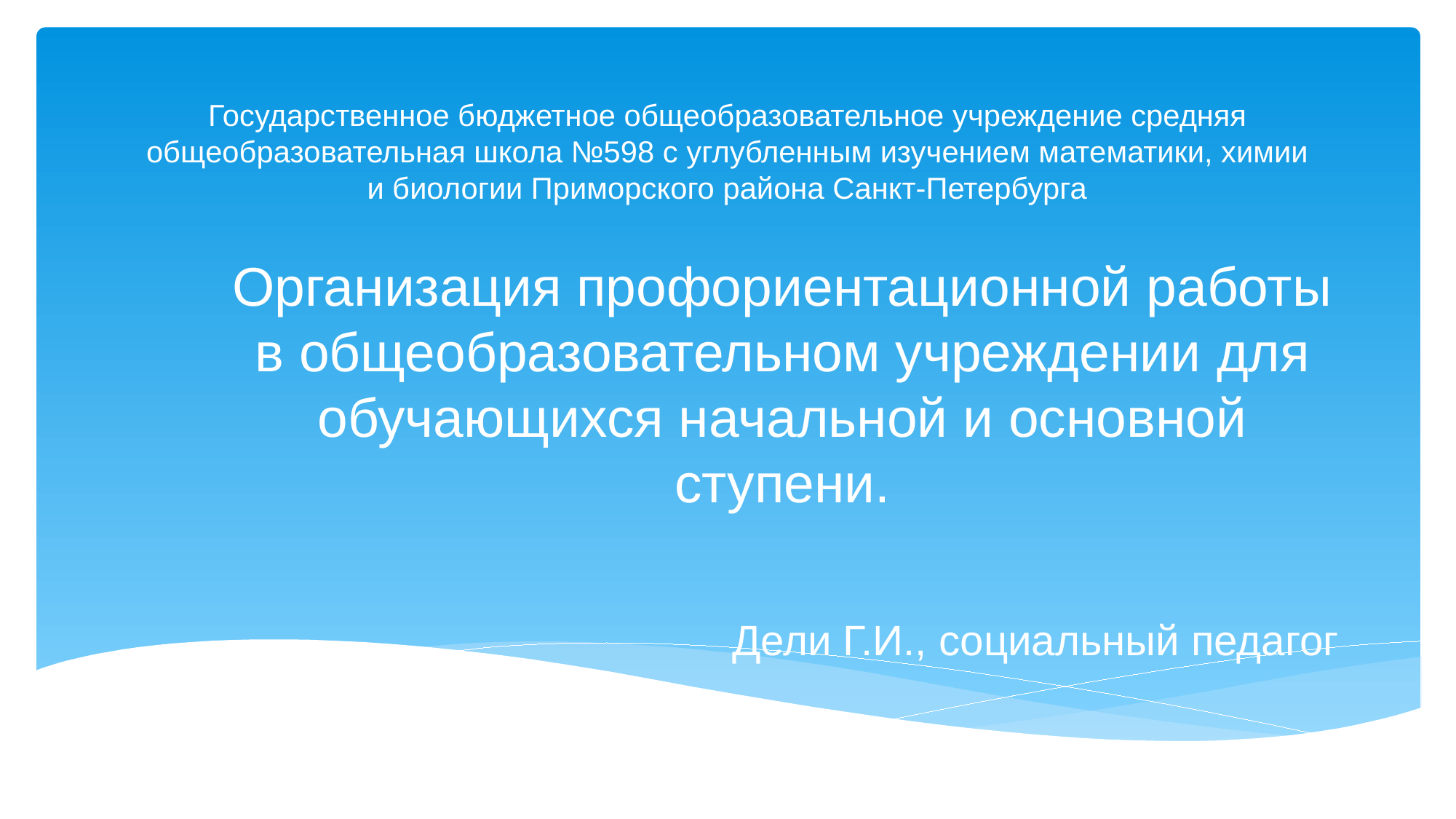

# Государственное бюджетное общеобразовательное учреждение средняя общеобразовательная школа №598 с углубленным изучением математики, химии и биологии Приморского района Санкт-Петербурга
Организация профориентационной работы в общеобразовательном учреждении для обучающихся начальной и основной ступени.

                Дели Г.И., социальный педагог